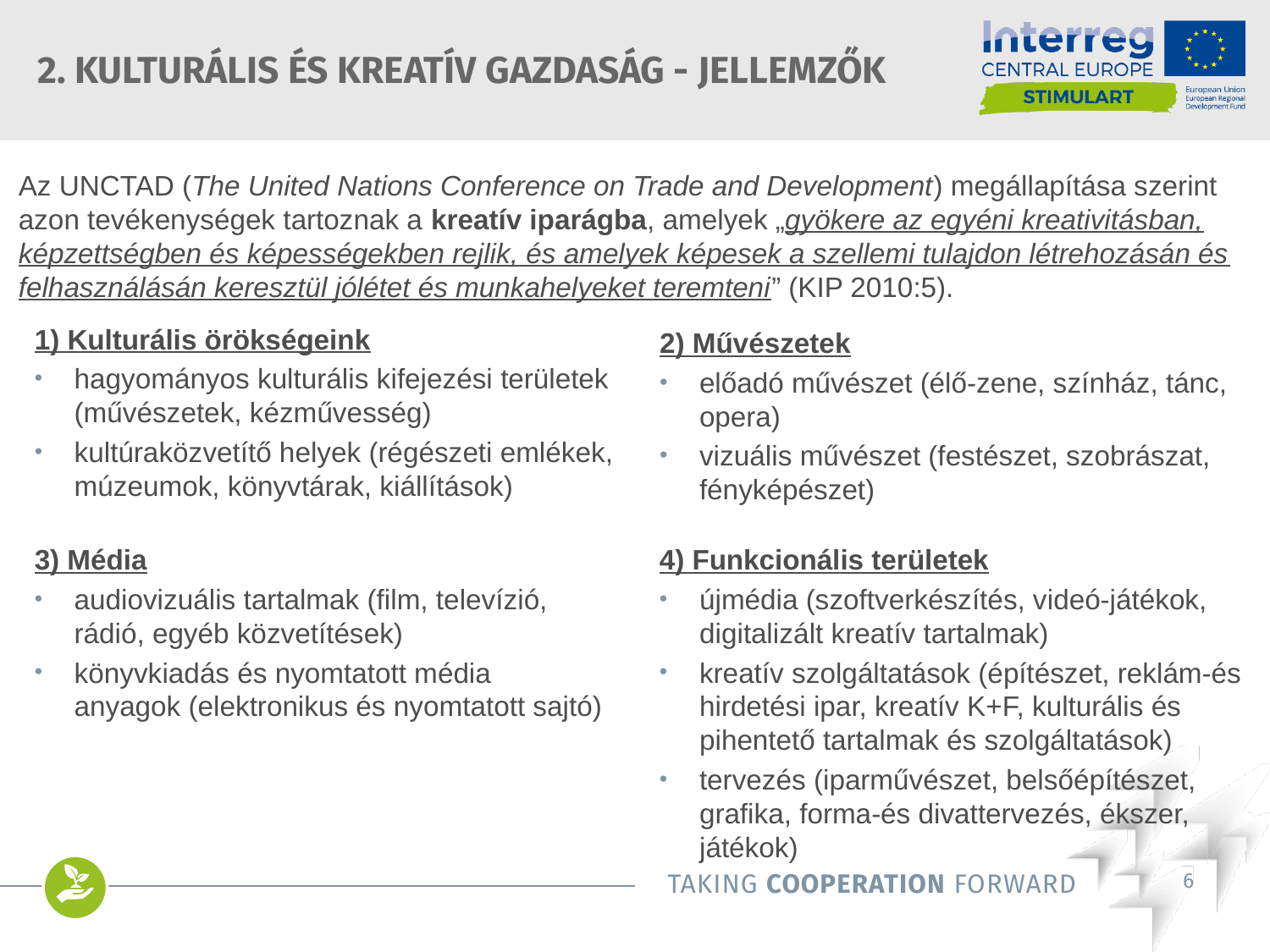

# 2. Kulturális és kreatív gazdaság - jellemzők
Az UNCTAD (The United Nations Conference on Trade and Development) megállapítása szerint azon tevékenységek tartoznak a kreatív iparágba, amelyek „gyökere az egyéni kreativitásban, képzettségben és képességekben rejlik, és amelyek képesek a szellemi tulajdon létrehozásán és felhasználásán keresztül jólétet és munkahelyeket teremteni” (KIP 2010:5).
1) Kulturális örökségeink
hagyományos kulturális kifejezési területek (művészetek, kézművesség)
kultúraközvetítő helyek (régészeti emlékek, múzeumok, könyvtárak, kiállítások)
2) Művészetek
előadó művészet (élő-zene, színház, tánc, opera)
vizuális művészet (festészet, szobrászat, fényképészet)
4) Funkcionális területek
újmédia (szoftverkészítés, videó-játékok, digitalizált kreatív tartalmak)
kreatív szolgáltatások (építészet, reklám-és hirdetési ipar, kreatív K+F, kulturális és pihentető tartalmak és szolgáltatások)
tervezés (iparművészet, belsőépítészet, grafika, forma-és divattervezés, ékszer, játékok)
3) Média
audiovizuális tartalmak (film, televízió, rádió, egyéb közvetítések)
könyvkiadás és nyomtatott média anyagok (elektronikus és nyomtatott sajtó)